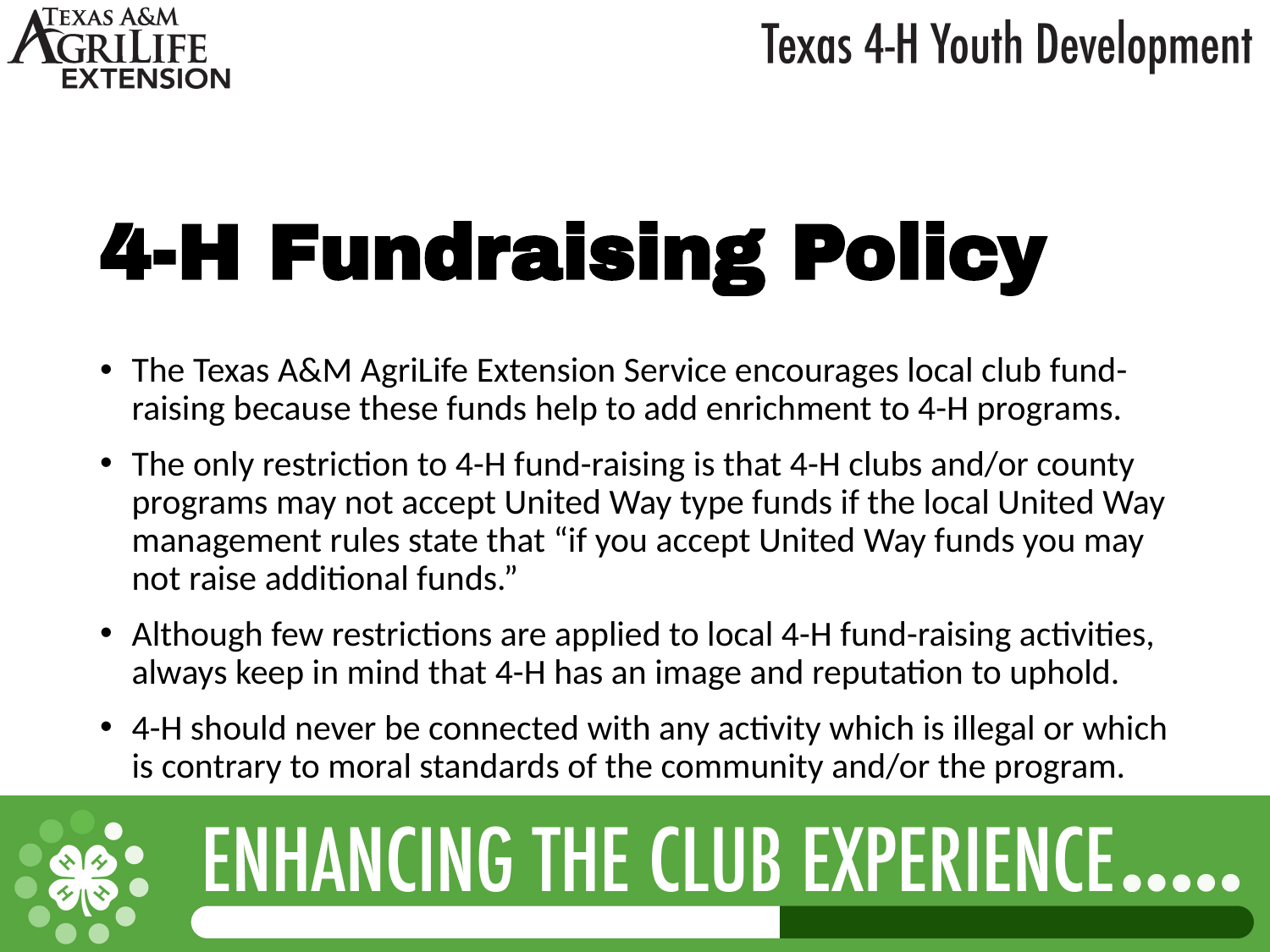

# 4-H Fundraising Policy
The Texas A&M AgriLife Extension Service encourages local club fund-raising because these funds help to add enrichment to 4-H programs.
The only restriction to 4-H fund-raising is that 4-H clubs and/or county programs may not accept United Way type funds if the local United Way management rules state that “if you accept United Way funds you may not raise additional funds.”
Although few restrictions are applied to local 4-H fund-raising activities, always keep in mind that 4-H has an image and reputation to uphold.
4-H should never be connected with any activity which is illegal or which is contrary to moral standards of the community and/or the program.